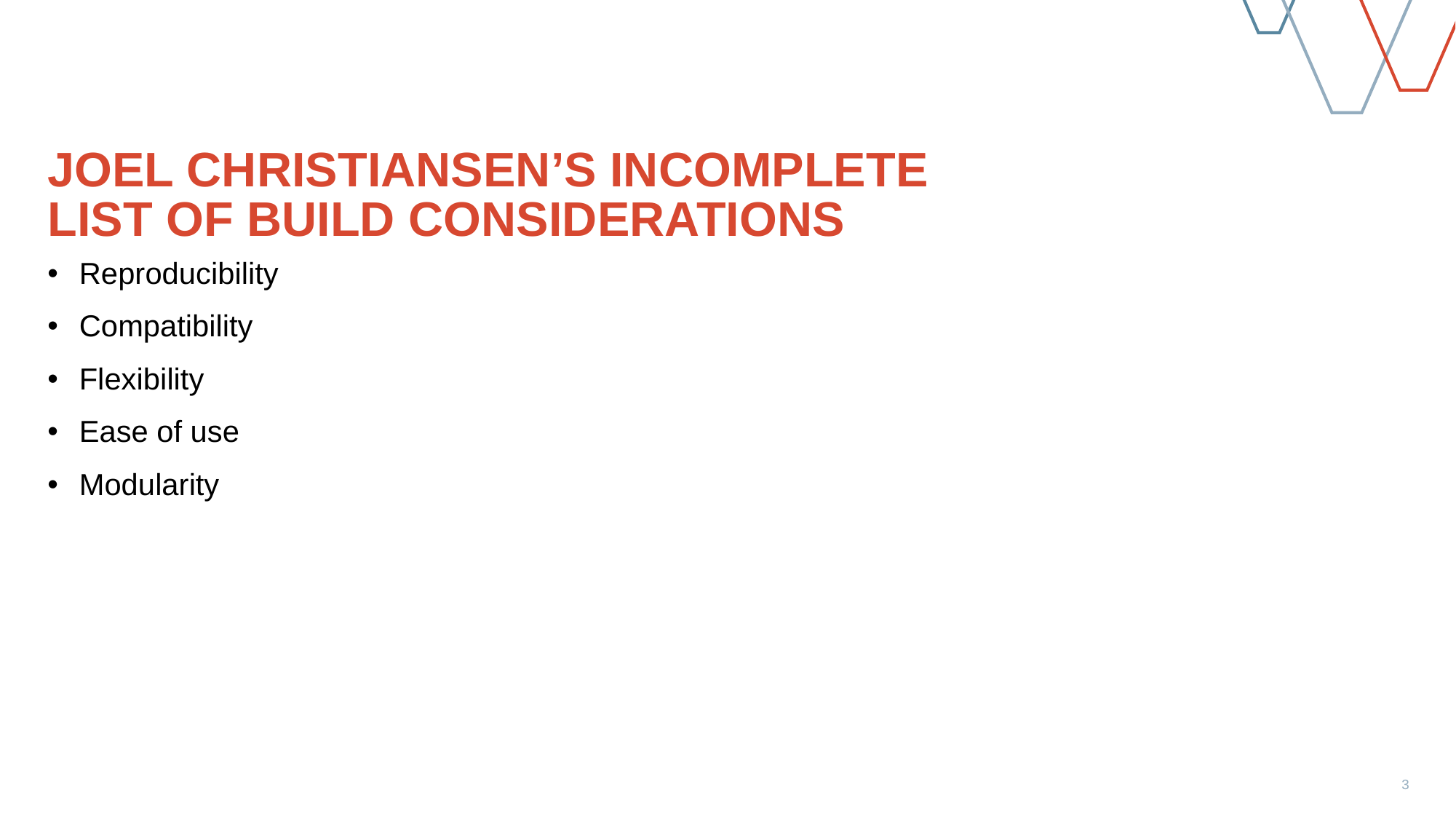

# Joel Christiansen’s incomplete list of build considerations
Reproducibility
Compatibility
Flexibility
Ease of use
Modularity
3